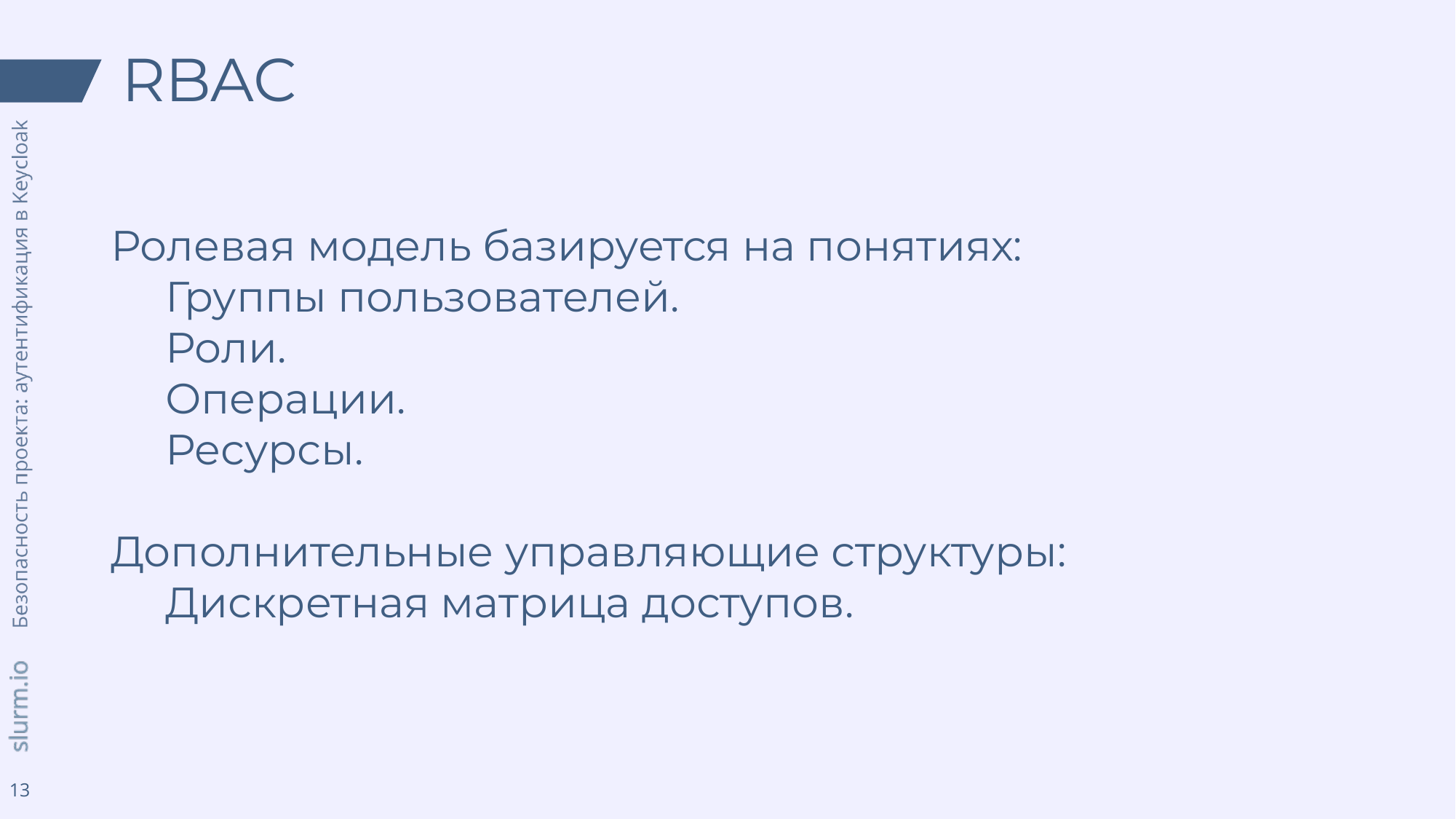

# RBAC

Ролевая модель базируется на понятиях:
Группы пользователей.
Роли.
Операции.
Ресурсы.

Дополнительные управляющие структуры:
Дискретная матрица доступов.